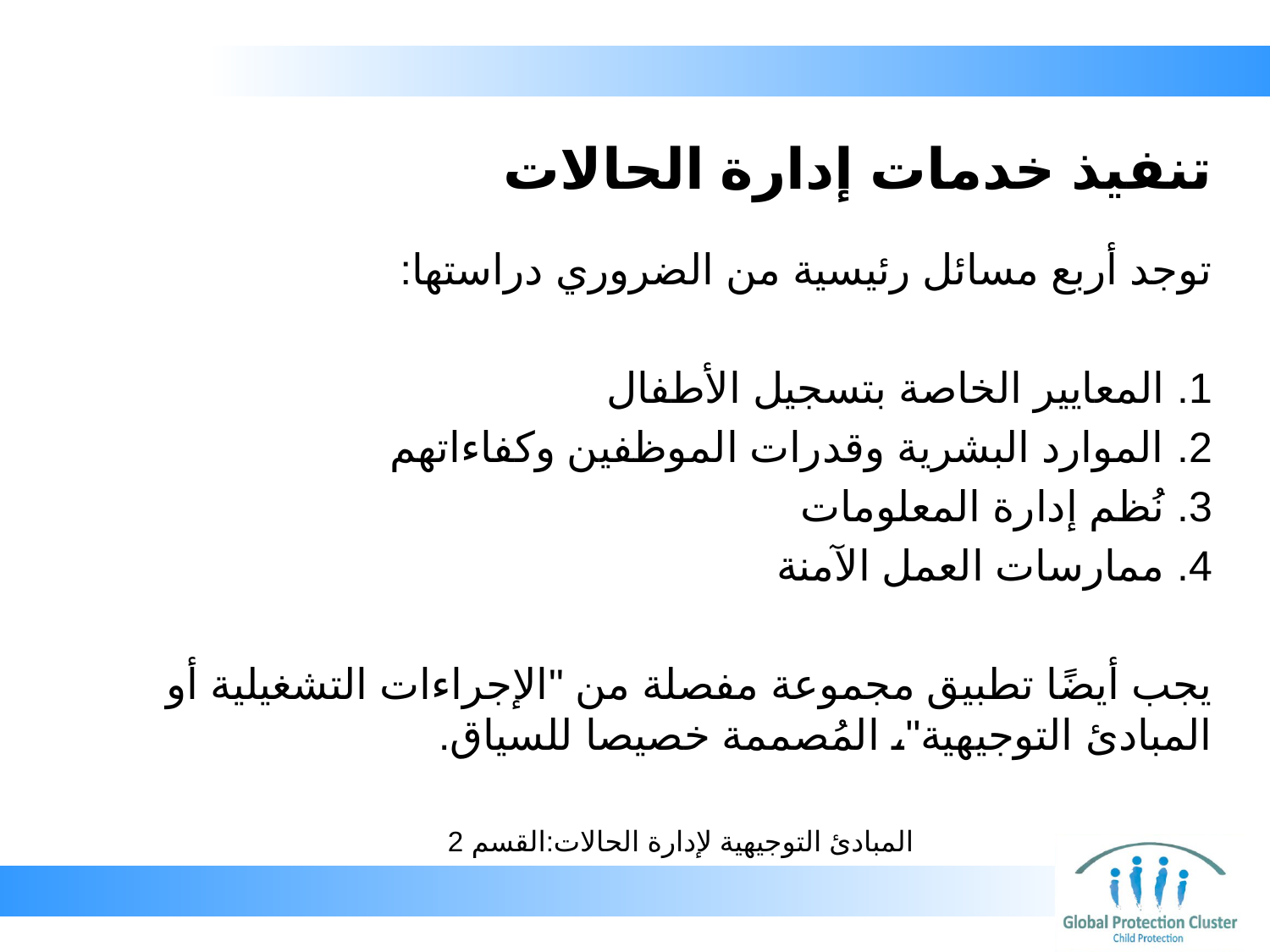

# تنفيذ خدمات إدارة الحالات
توجد أربع مسائل رئيسية من الضروري دراستها:

المعايير الخاصة بتسجيل الأطفال
الموارد البشرية وقدرات الموظفين وكفاءاتهم
نُظم إدارة المعلومات
ممارسات العمل الآمنة

يجب أيضًا تطبيق مجموعة مفصلة من "الإجراءات التشغيلية أو المبادئ التوجيهية"، المُصممة خصيصا للسياق.

 المبادئ التوجيهية لإدارة الحالات:القسم 2